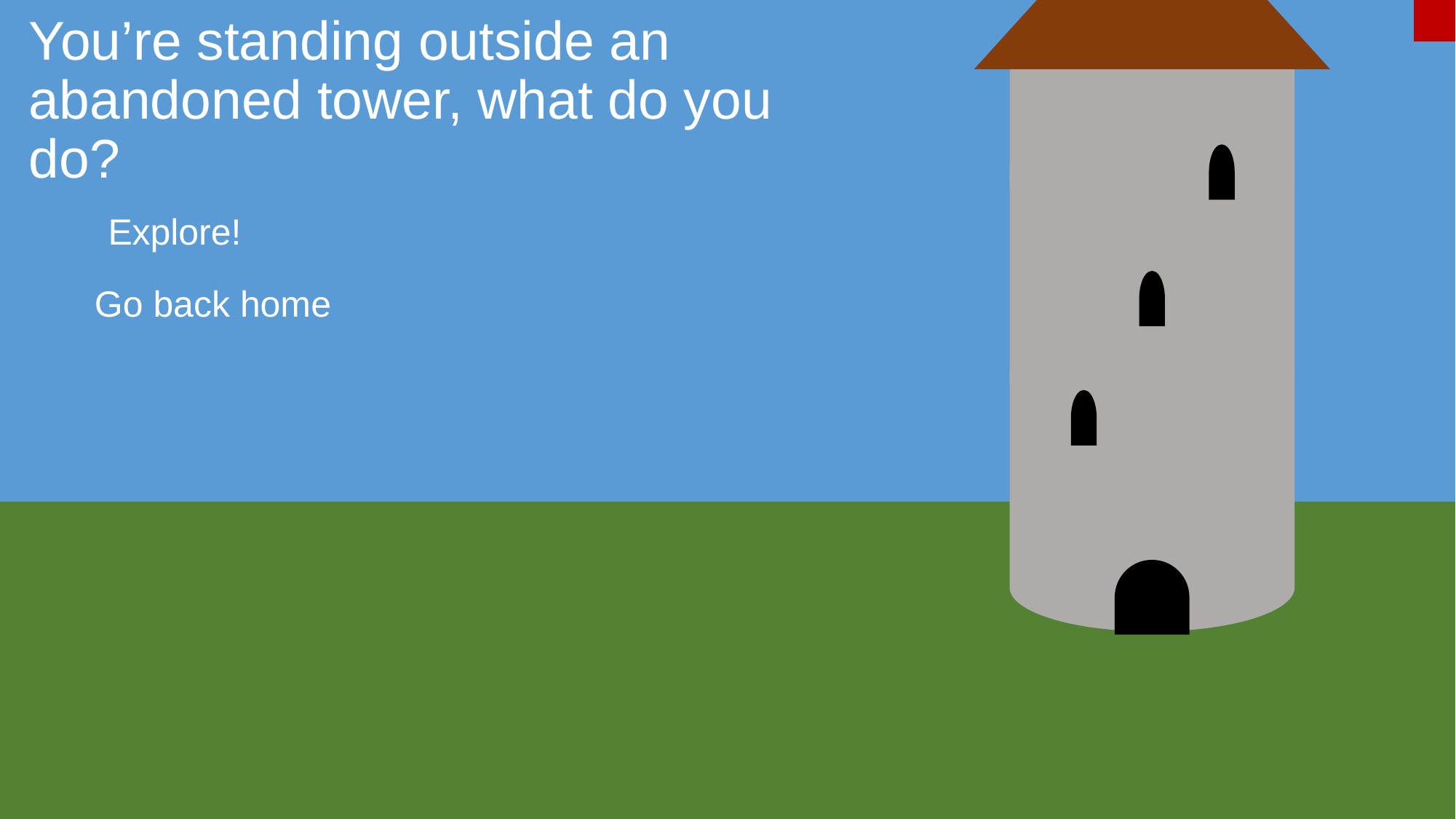

# You’re standing outside an abandoned tower, what do you do?

Explore!
Go back home